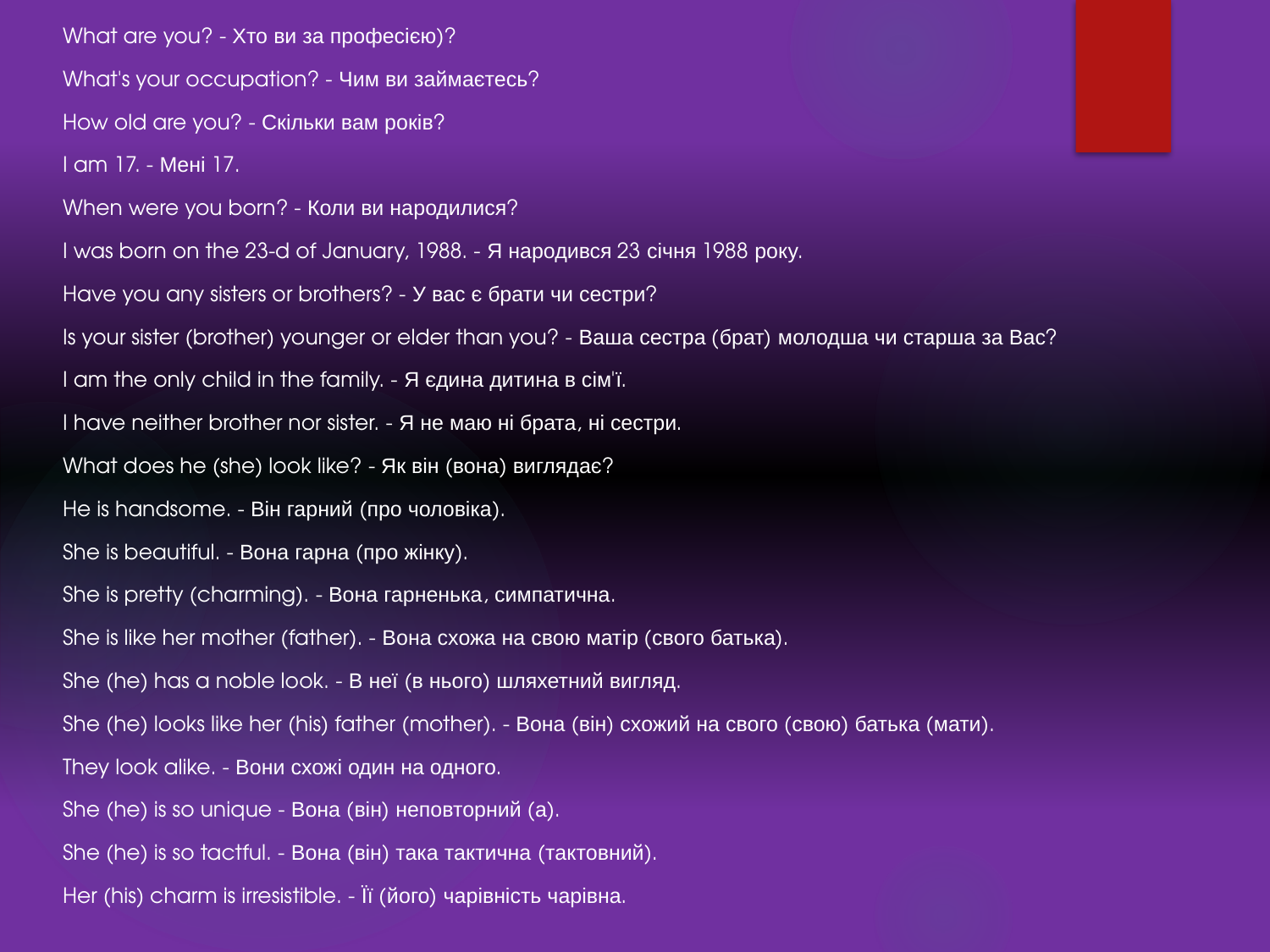

#
What are you? - Хто ви за професією)?
What's your occupation? - Чим ви займаєтесь?
How old are you? - Скільки вам років?
I am 17. - Мені 17.
When were you born? - Коли ви народилися?
I was born on the 23-d of January, 1988. - Я народився 23 січня 1988 року.
Have you any sisters or brothers? - У вас є брати чи сестри?
Is your sister (brother) younger or elder than you? - Ваша сестра (брат) молодша чи старша за Вас?
I am the only child in the family. - Я єдина дитина в сім'ї.
I have neither brother nor sister. - Я не маю ні брата, ні сестри.
What does he (she) look like? - Як він (вона) виглядає?
He is handsome. - Він гарний (про чоловіка).
She is beautiful. - Вона гарна (про жінку).
She is pretty (charming). - Вона гарненька, симпатична.
She is like her mother (father). - Вона схожа на свою матір (свого батька).
She (he) has a noble look. - В неї (в нього) шляхетний вигляд.
She (he) looks like her (his) father (mother). - Вона (він) схожий на свого (свою) батька (мати).
They look alike. - Вони схожі один на одного.
She (he) is so unique - Вона (він) неповторний (а).
She (he) is so tactful. - Вона (він) така тактична (тактовний).
Her (his) charm is irresistible. - Її (його) чарівність чарівна.